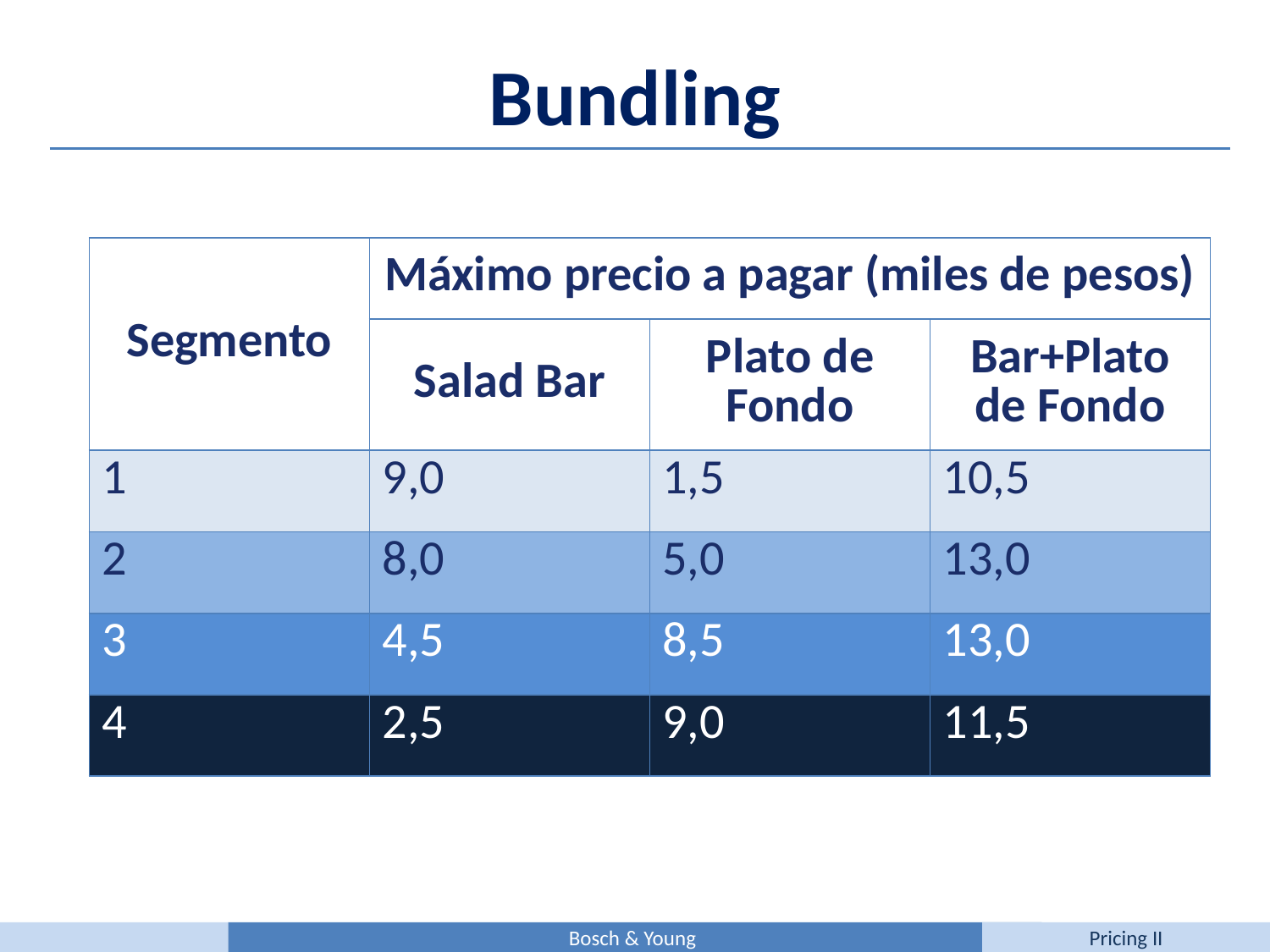

Bundling
| Segmento | Máximo precio a pagar (miles de pesos) |  |  |
| --- | --- | --- | --- |
|  | Salad Bar | Plato de Fondo | Bar+Plato de Fondo |
| 1 | 9,0 | 1,5 | 10,5 |
| 2 | 8,0 | 5,0 | 13,0 |
| 3 | 4,5 | 8,5 | 13,0 |
| 4 | 2,5 | 9,0 | 11,5 |

Bosch & Young
Pricing II